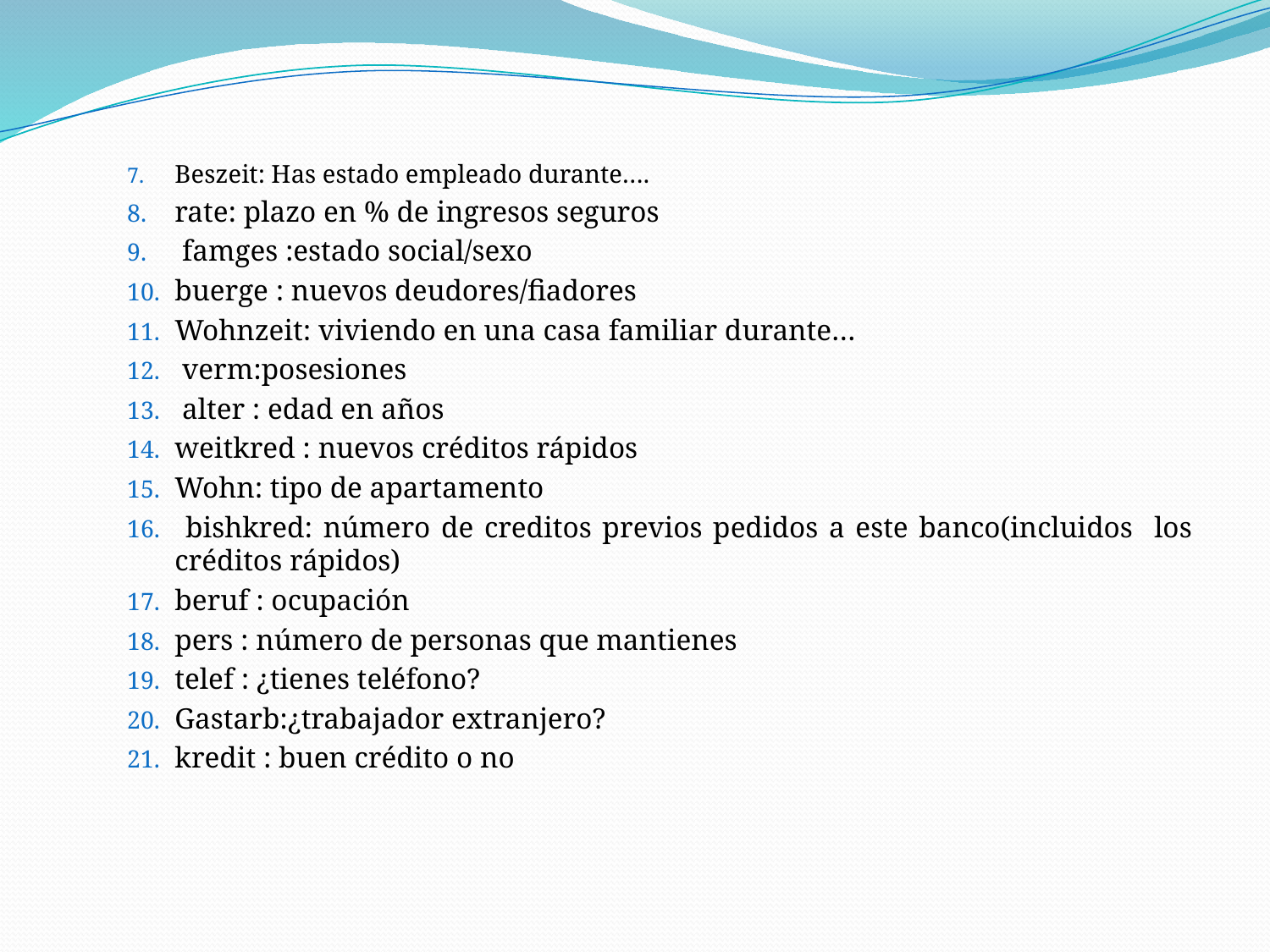

Beszeit: Has estado empleado durante….
rate: plazo en % de ingresos seguros
 famges :estado social/sexo
buerge : nuevos deudores/fiadores
Wohnzeit: viviendo en una casa familiar durante…
 verm:posesiones
 alter : edad en años
weitkred : nuevos créditos rápidos
Wohn: tipo de apartamento
 bishkred: número de creditos previos pedidos a este banco(incluidos  los créditos rápidos)
beruf : ocupación
pers : número de personas que mantienes
telef : ¿tienes teléfono?
Gastarb:¿trabajador extranjero?
kredit : buen crédito o no